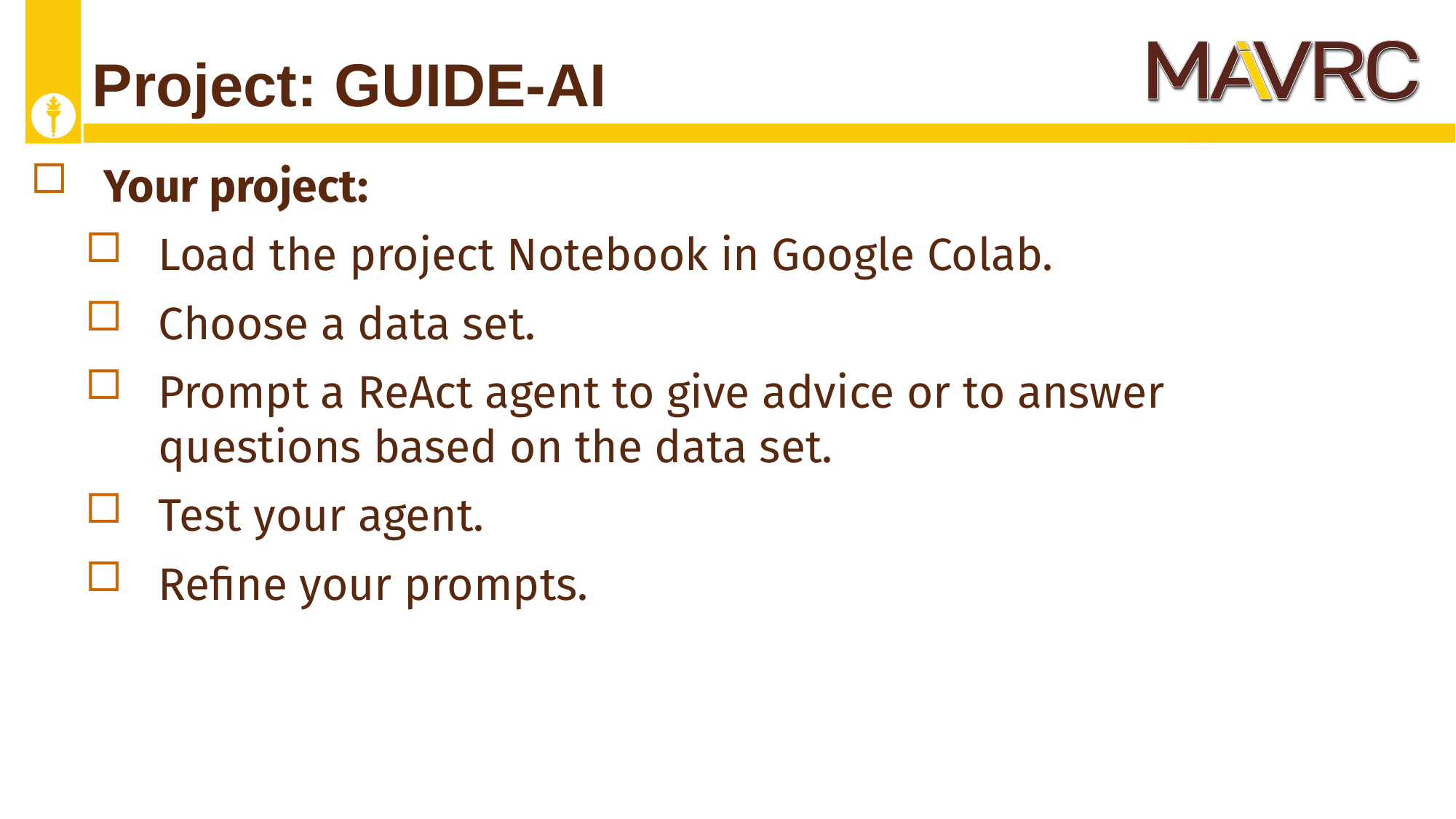

# Project: GUIDE-AI
Your project:
Load the project Notebook in Google Colab.
Choose a data set.
Prompt a ReAct agent to give advice or to answer questions based on the data set.
Test your agent.
Refine your prompts.